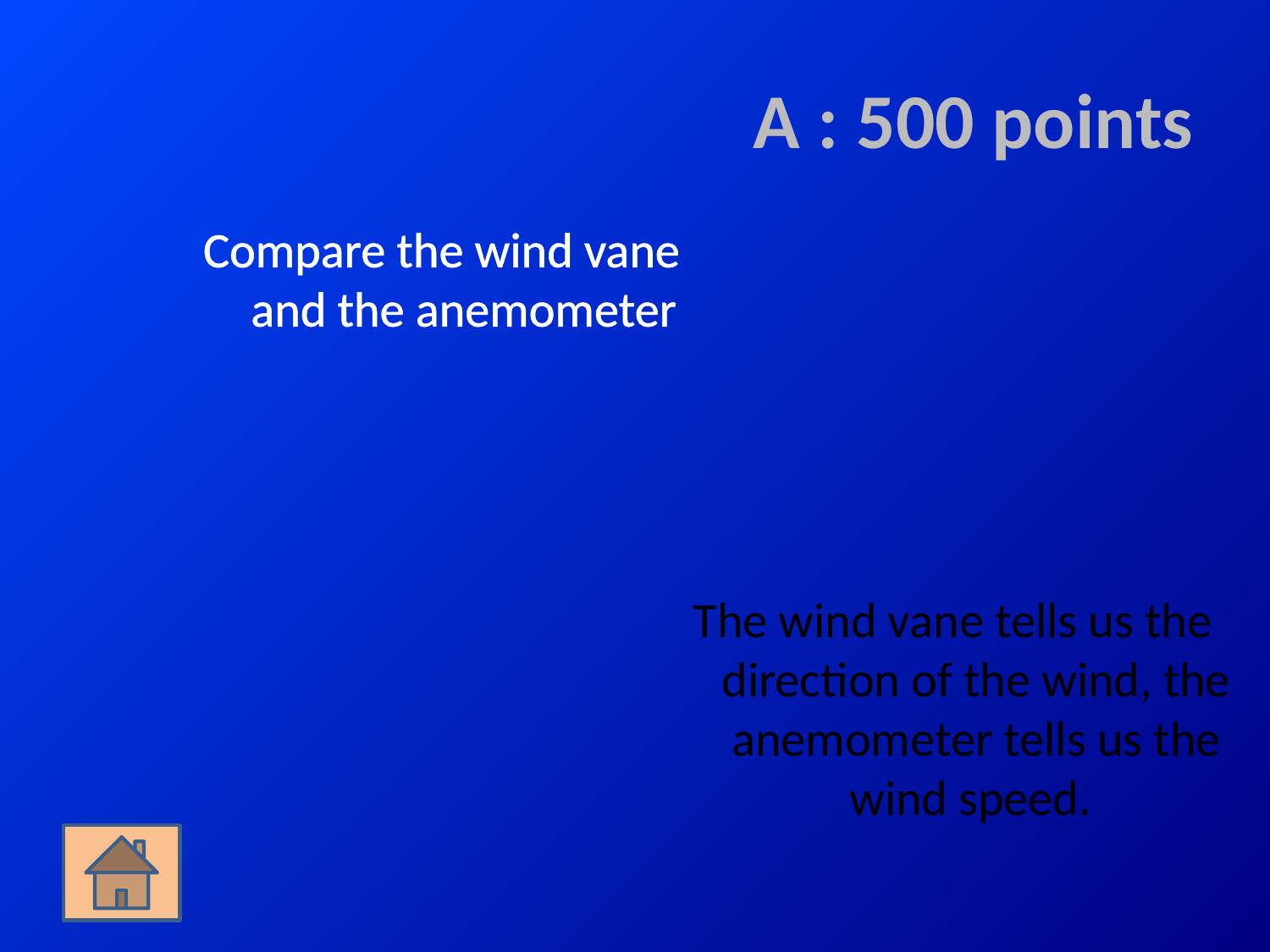

# A : 500 points
Compare the wind vane and the anemometer
The wind vane tells us the direction of the wind, the anemometer tells us the wind speed.